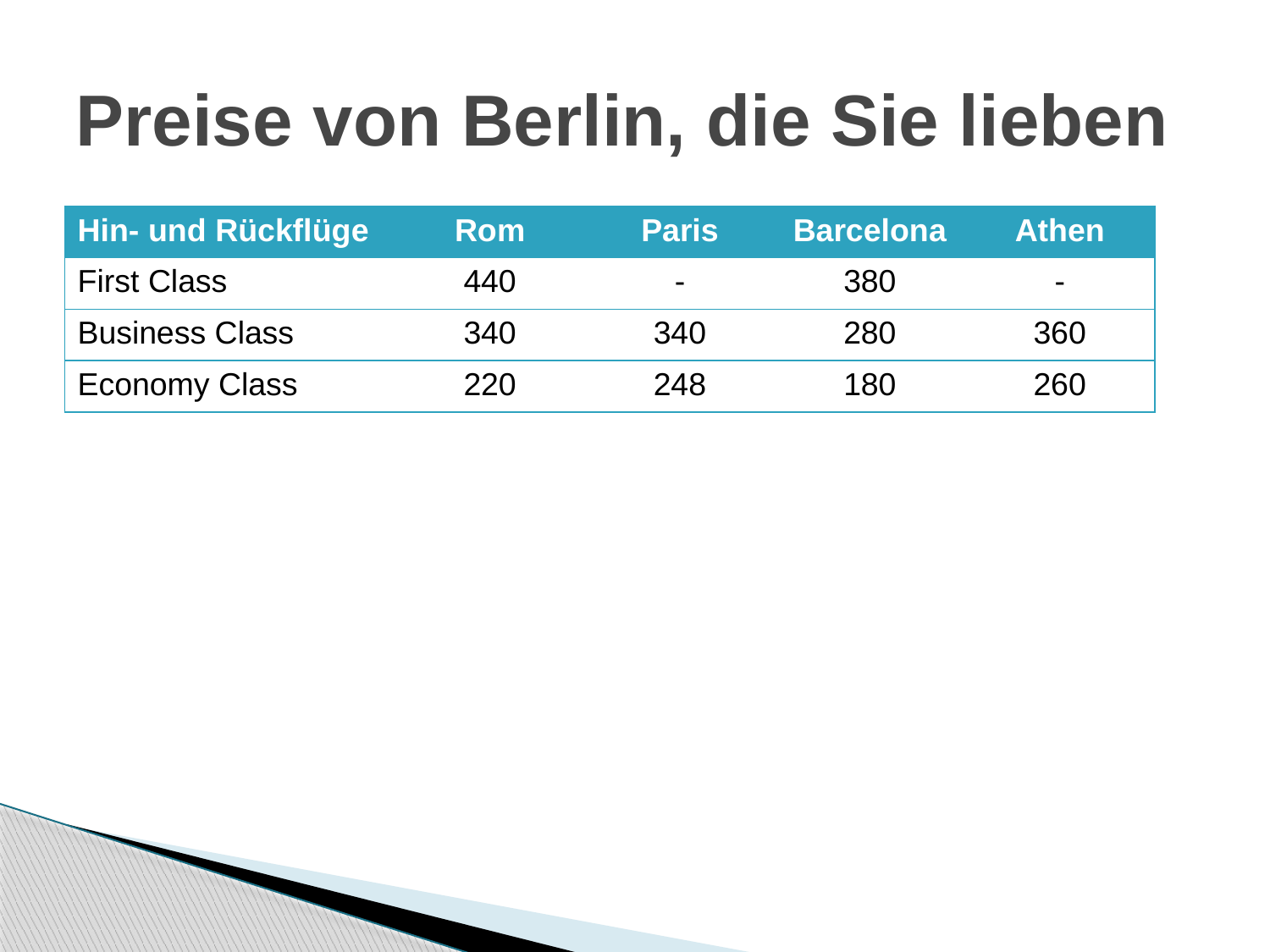

# Preise von Berlin, die Sie lieben
| Hin- und Rückflüge | Rom | Paris | Barcelona | Athen |
| --- | --- | --- | --- | --- |
| First Class | 440 | - | 380 | - |
| Business Class | 340 | 340 | 280 | 360 |
| Economy Class | 220 | 248 | 180 | 260 |